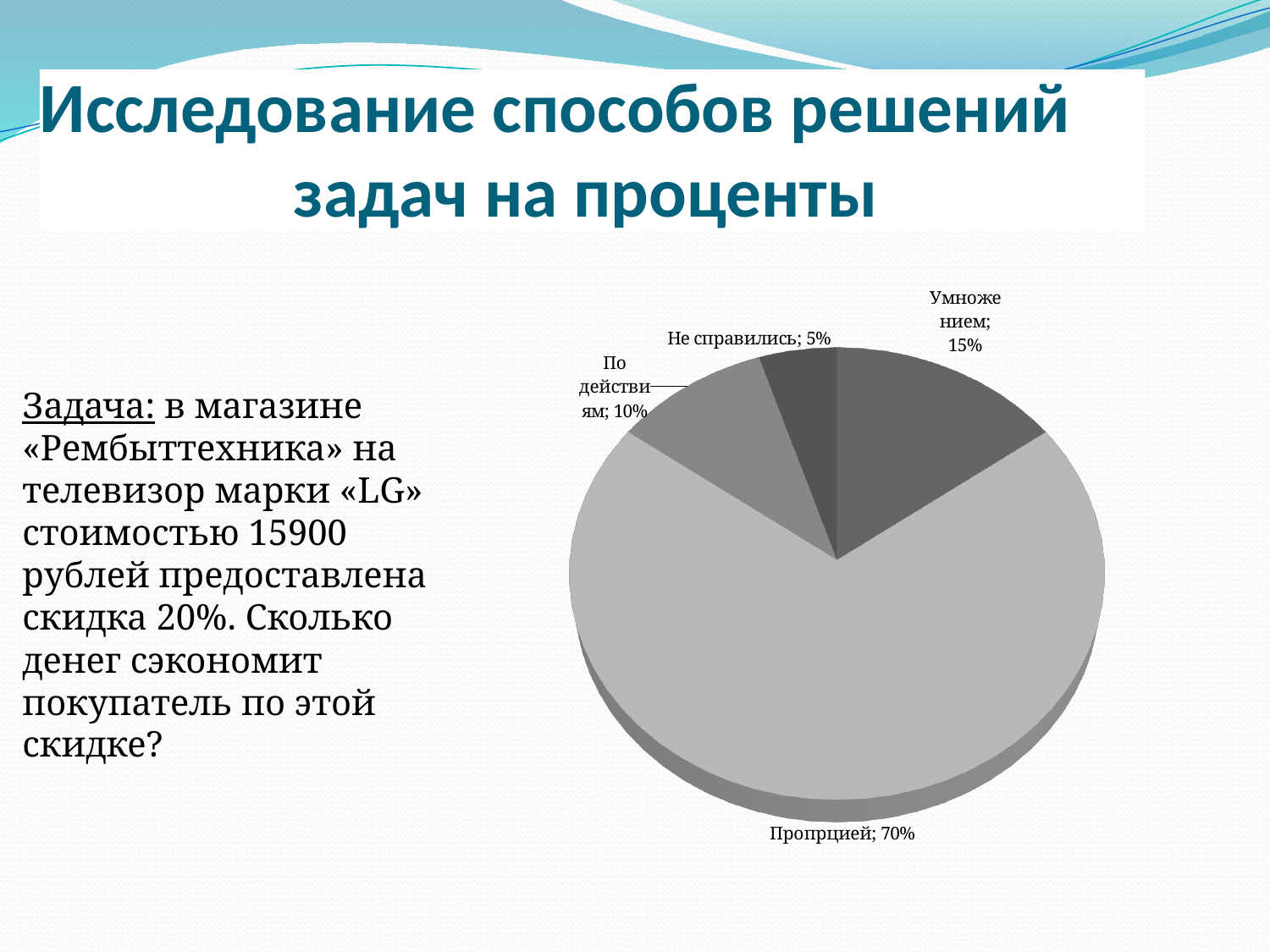

# Исследование способов решений                     задач на проценты

[unsupported chart]

Задача: в магазине «Рембыттехника» на телевизор марки «LG» стоимостью 15900 рублей предоставлена скидка 20%. Сколько денег сэкономит покупатель по этой скидке?